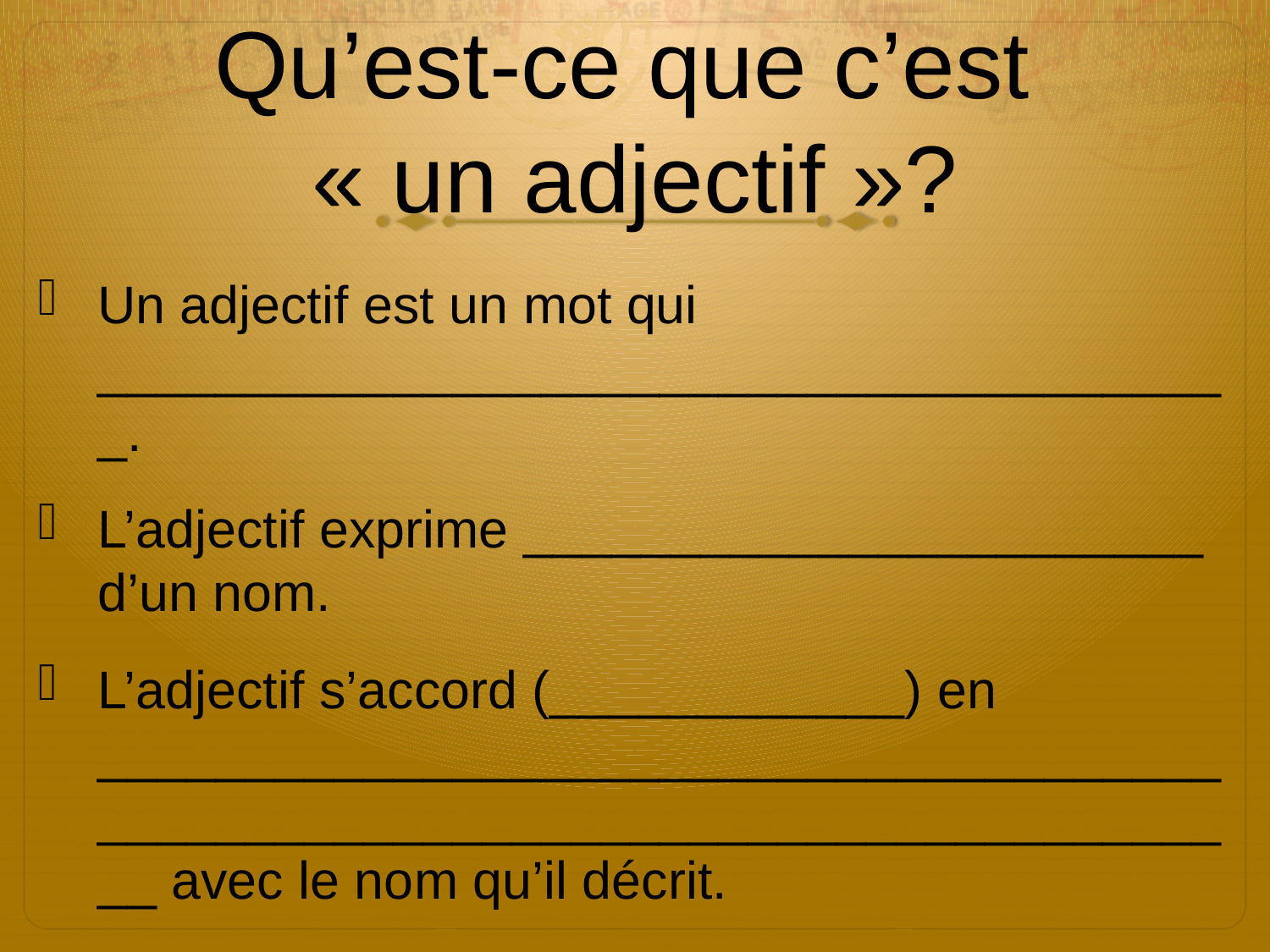

# Qu’est-ce que c’est « un adjectif »?
Un adjectif est un mot qui _______________________________________.
L’adjectif exprime _______________________ d’un nom.
L’adjectif s’accord (____________) en ______________________________________________________________________________ avec le nom qu’il décrit.